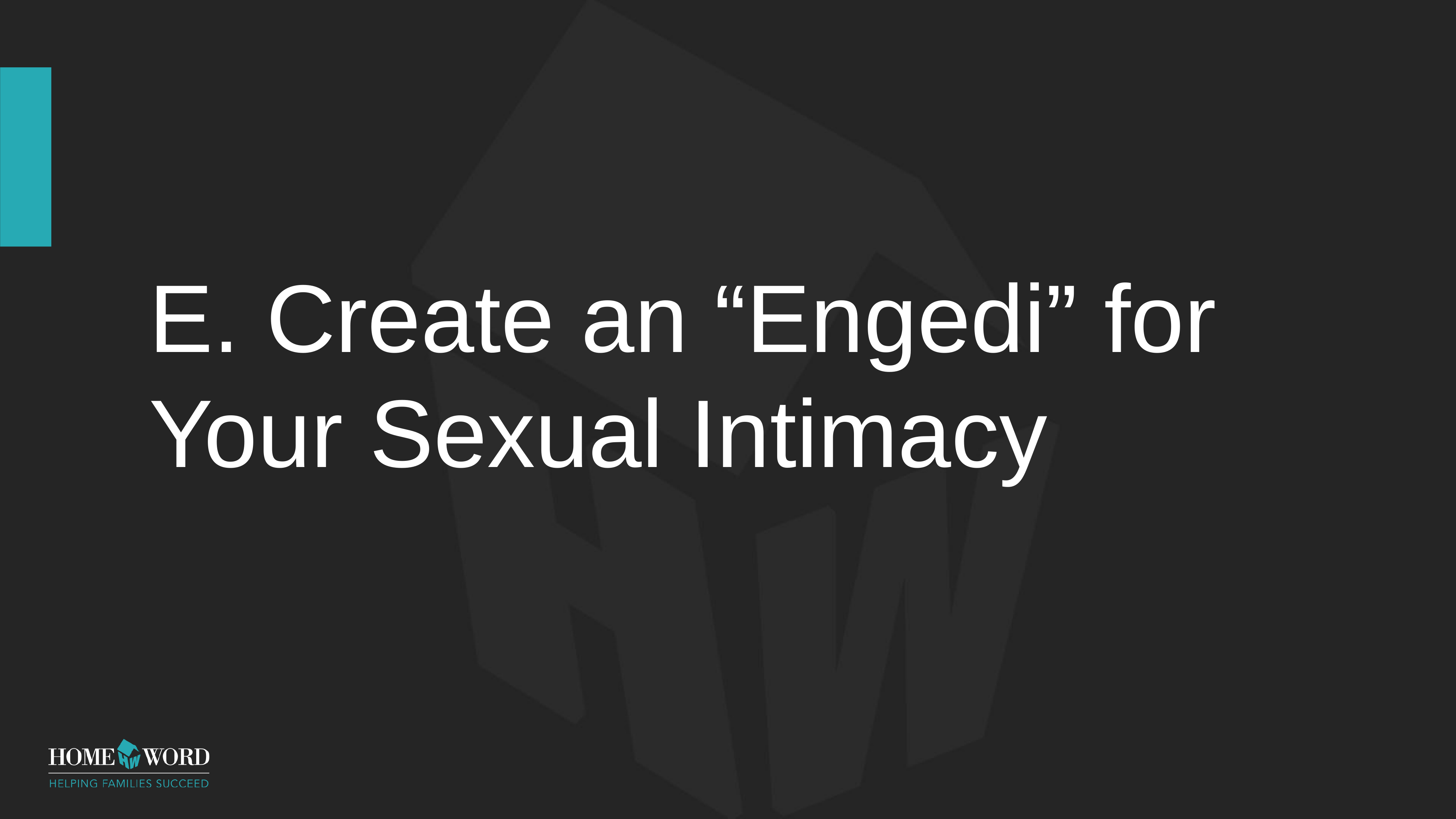

# E. Create an “Engedi” for Your Sexual Intimacy